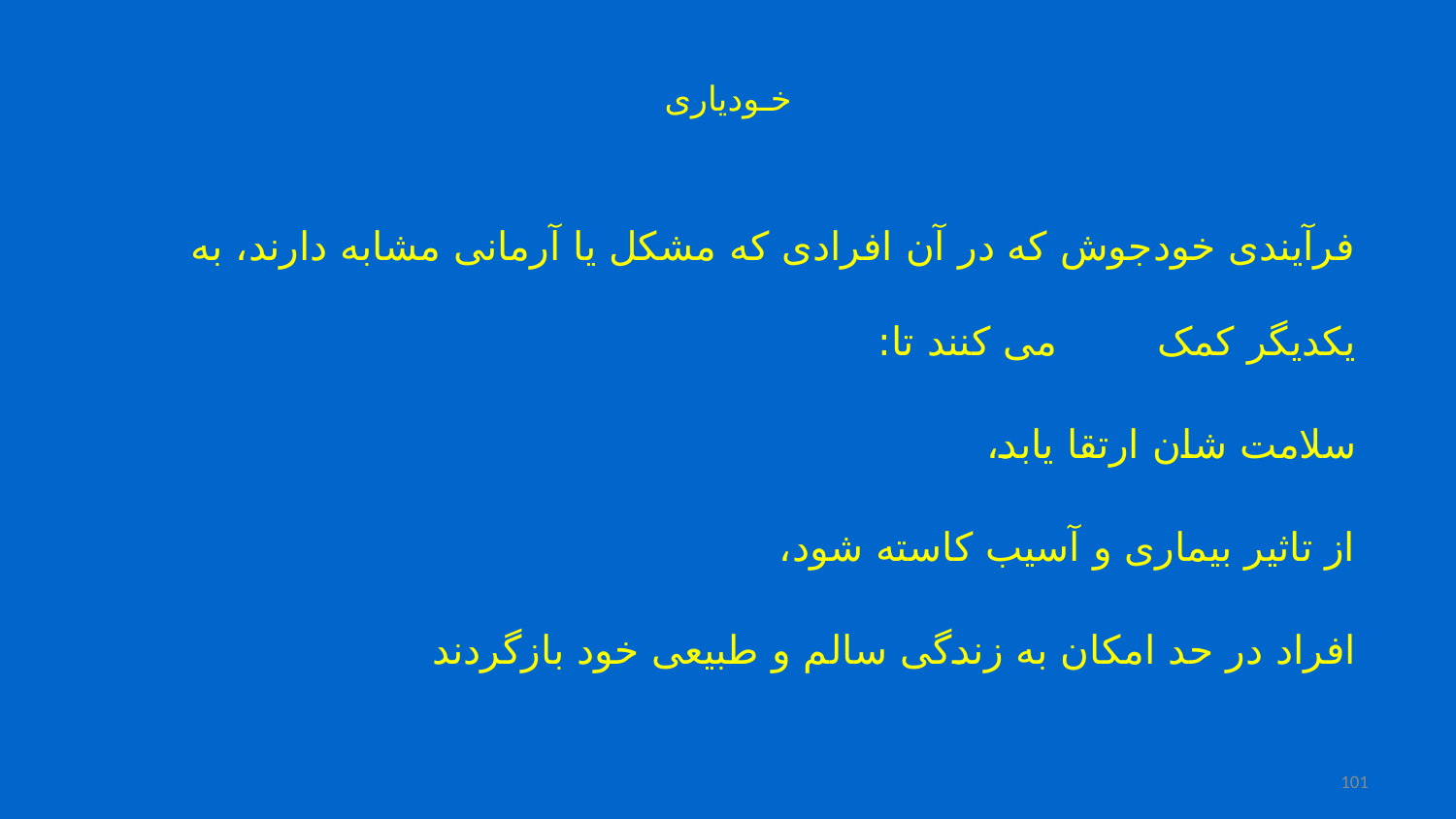

# خـودیاری
فرآیندی خودجوش که در آن افرادی که مشکل یا آرمانی مشابه دارند، به یکدیگر کمک        می کنند تا:
سلامت شان ارتقا یابد،
از تاثیر بیماری و آسیب کاسته شود،
افراد در حد امکان به زندگی سالم و طبیعی خود بازگردند
101